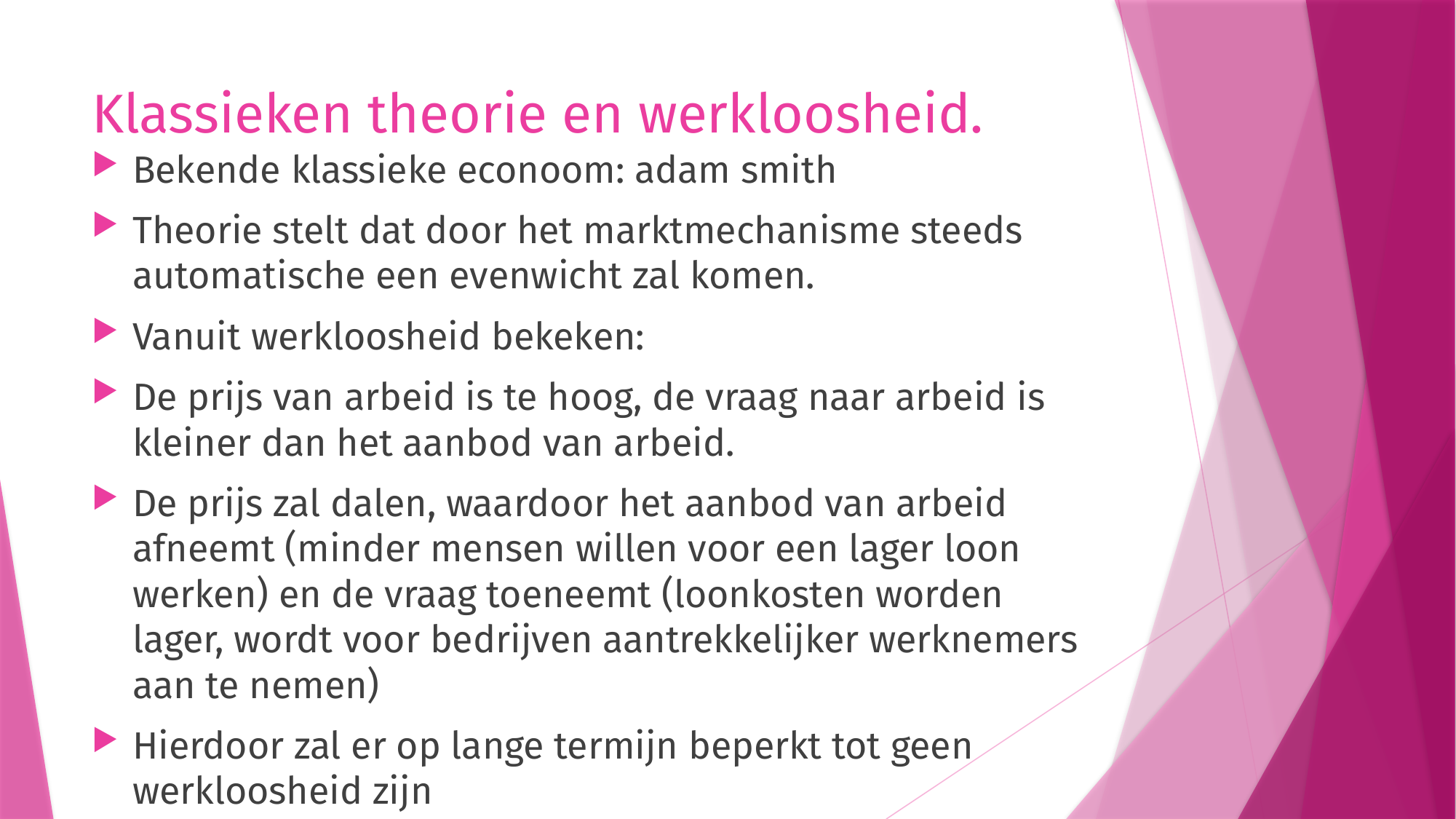

# Klassieken theorie en werkloosheid.
Bekende klassieke econoom: adam smith
Theorie stelt dat door het marktmechanisme steeds automatische een evenwicht zal komen.
Vanuit werkloosheid bekeken:
De prijs van arbeid is te hoog, de vraag naar arbeid is kleiner dan het aanbod van arbeid.
De prijs zal dalen, waardoor het aanbod van arbeid afneemt (minder mensen willen voor een lager loon werken) en de vraag toeneemt (loonkosten worden lager, wordt voor bedrijven aantrekkelijker werknemers aan te nemen)
Hierdoor zal er op lange termijn beperkt tot geen werkloosheid zijn